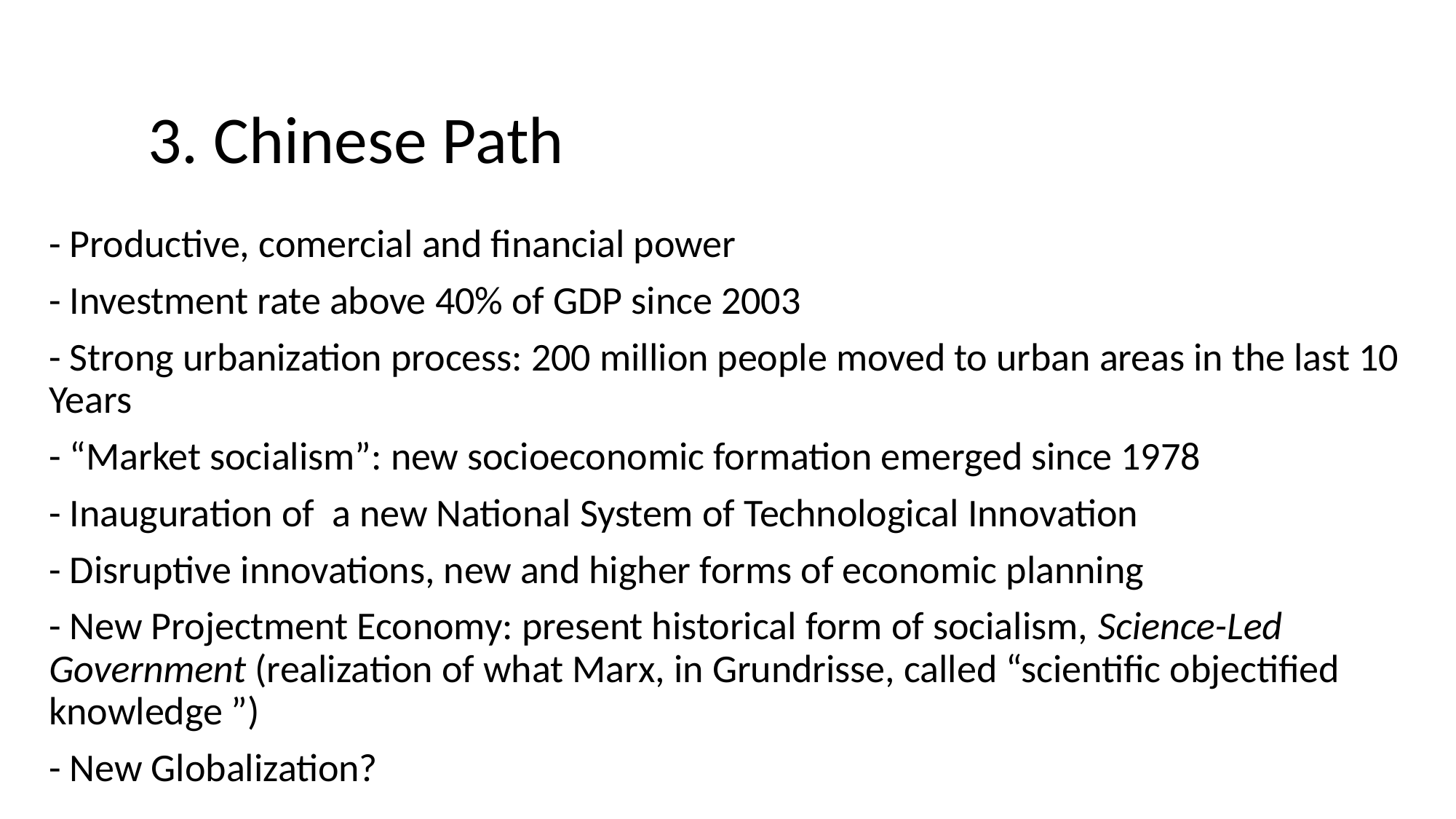

# 3. Chinese Path
- Productive, comercial and financial power
- Investment rate above 40% of GDP since 2003
- Strong urbanization process: 200 million people moved to urban areas in the last 10 Years
- “Market socialism”: new socioeconomic formation emerged since 1978
- Inauguration of  a new National System of Technological Innovation
- Disruptive innovations, new and higher forms of economic planning
- New Projectment Economy: present historical form of socialism, Science-Led Government (realization of what Marx, in Grundrisse, called “scientific objectified knowledge ”)
- New Globalization?